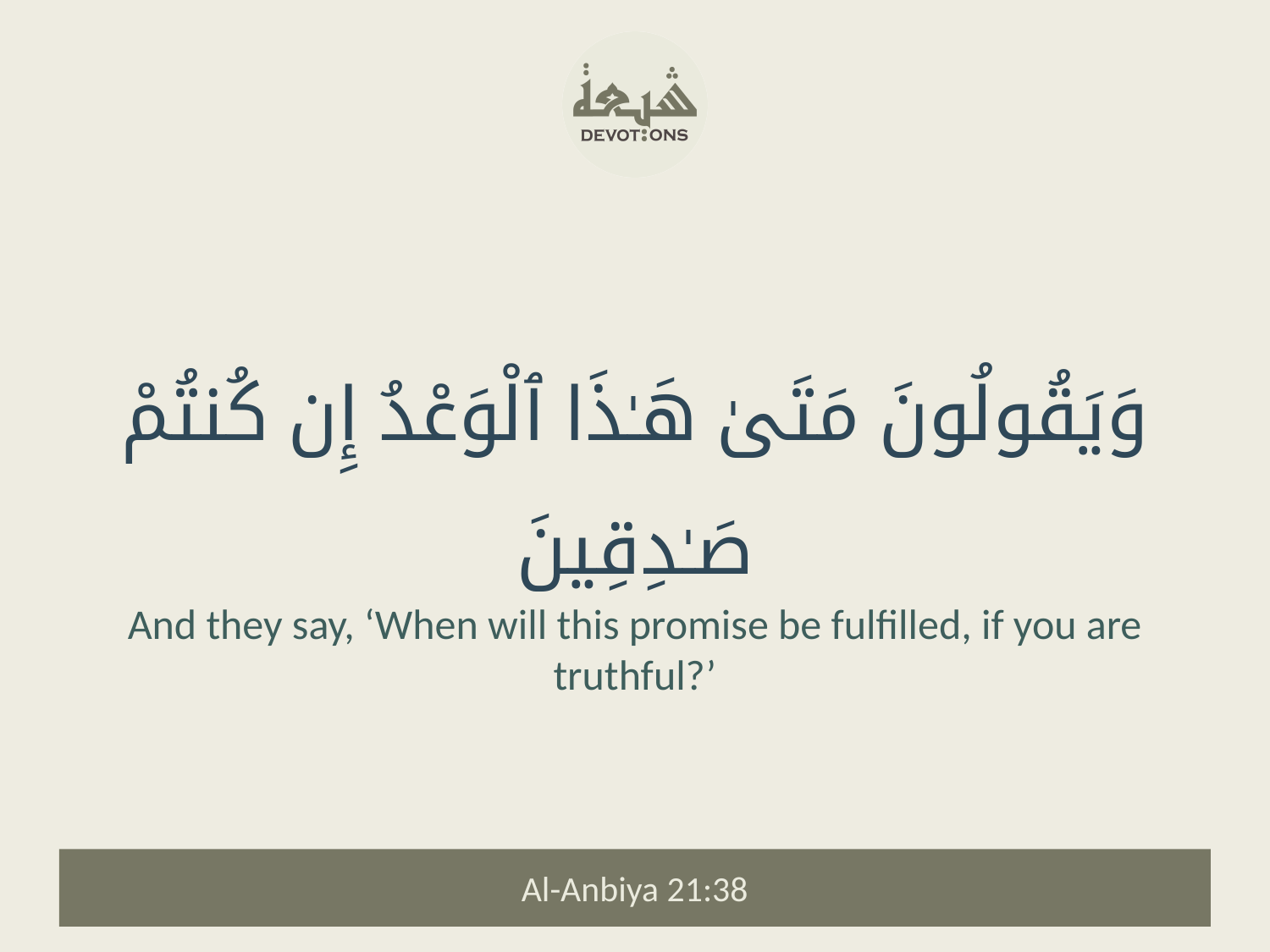

وَيَقُولُونَ مَتَىٰ هَـٰذَا ٱلْوَعْدُ إِن كُنتُمْ صَـٰدِقِينَ
And they say, ‘When will this promise be fulfilled, if you are truthful?’
Al-Anbiya 21:38